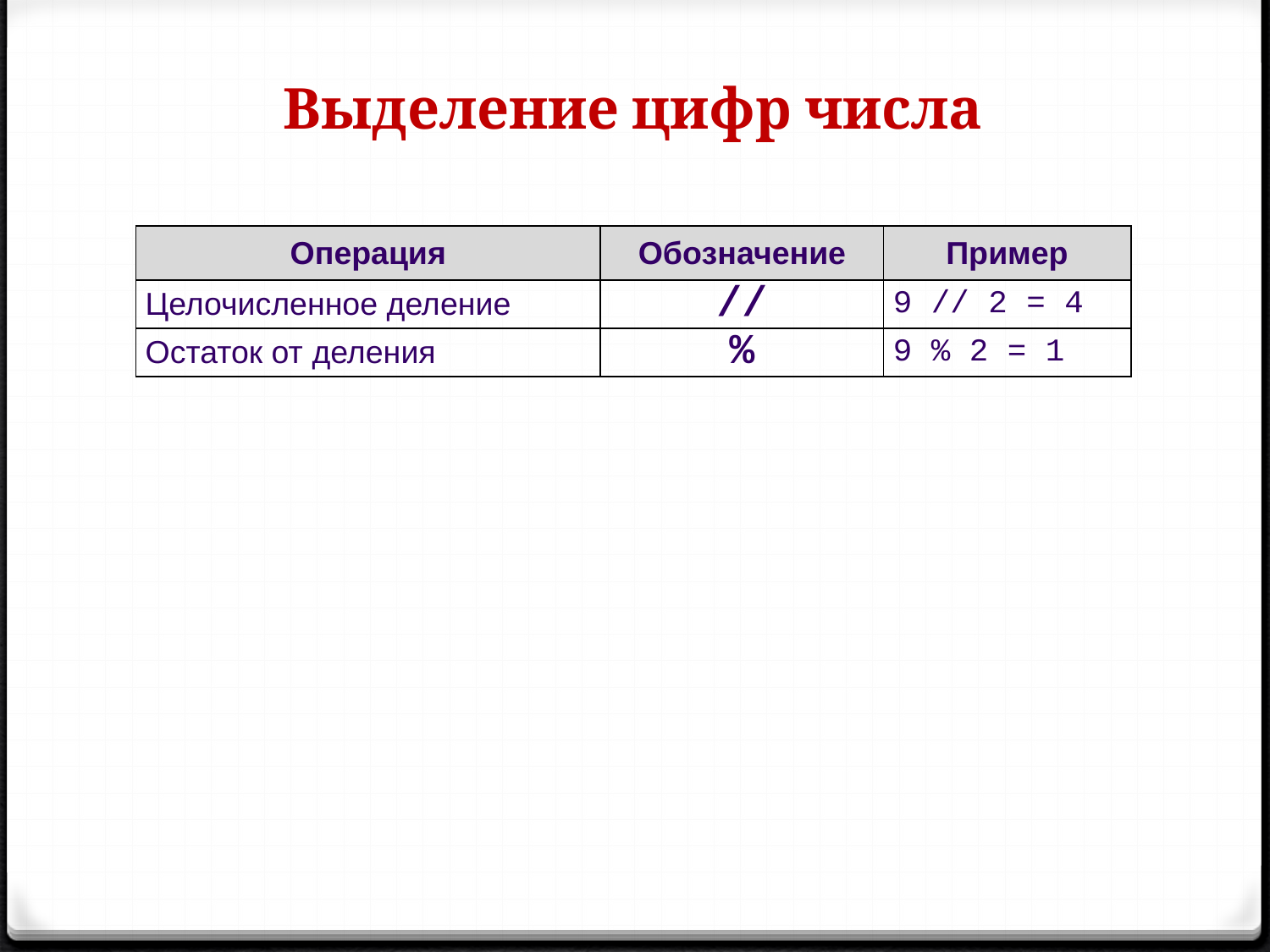

# Выделение цифр числа
| Операция | Обозначение | Пример |
| --- | --- | --- |
| Целочисленное деление | // | 9 // 2 = 4 |
| Остаток от деления | % | 9 % 2 = 1 |